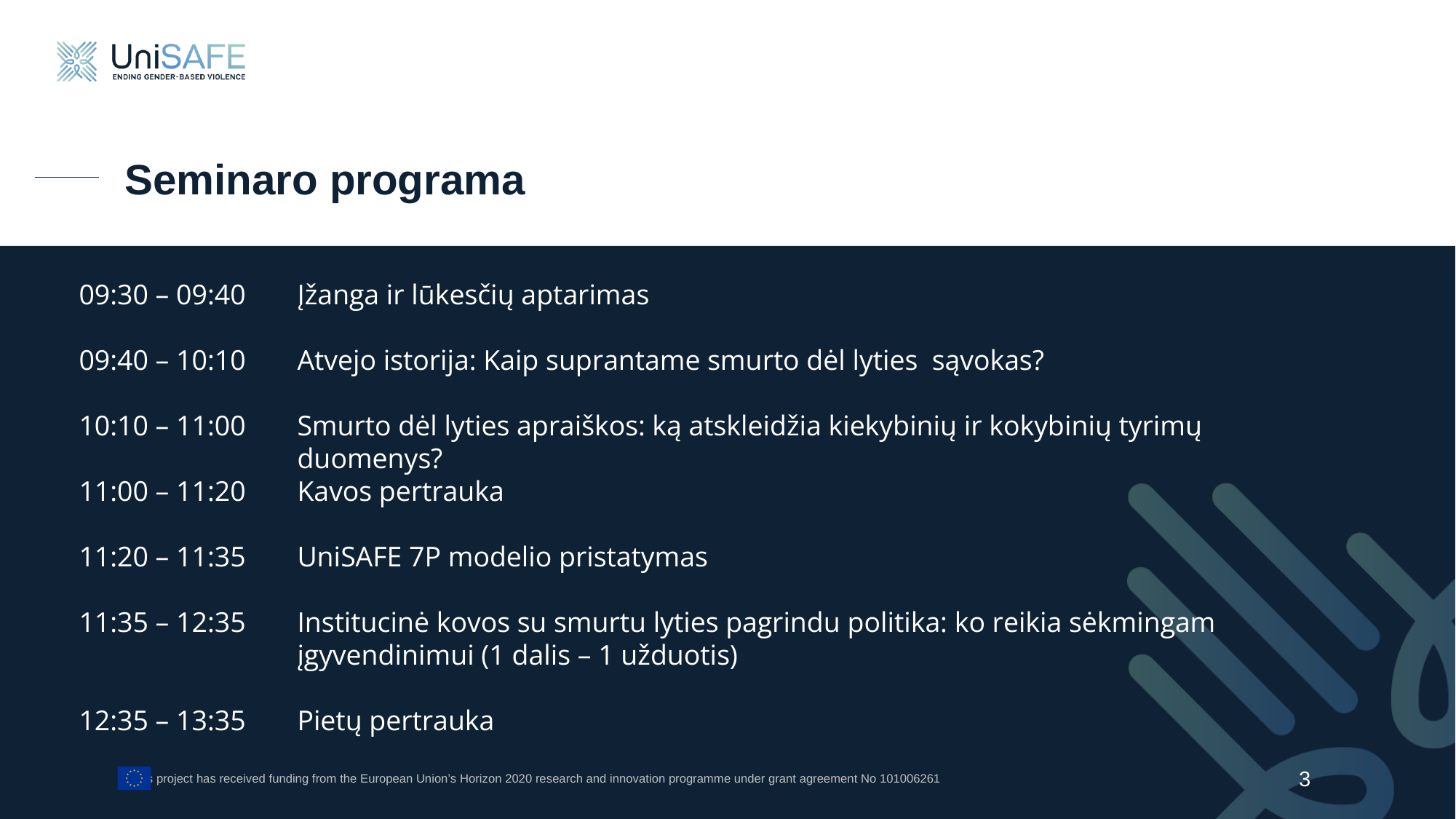

# Seminaro programa
09:30 – 09:40	Įžanga ir lūkesčių aptarimas

09:40 – 10:10	Atvejo istorija: Kaip suprantame smurto dėl lyties  sąvokas?

10:10 – 11:00	Smurto dėl lyties apraiškos: ką atskleidžia kiekybinių ir kokybinių tyrimų   		duomenys?
11:00 – 11:20	Kavos pertrauka

11:20 – 11:35	UniSAFE 7P modelio pristatymas

11:35 – 12:35 	Institucinė kovos su smurtu lyties pagrindu politika: ko reikia sėkmingam 		įgyvendinimui (1 dalis – 1 užduotis)

12:35 – 13:35	Pietų pertrauka